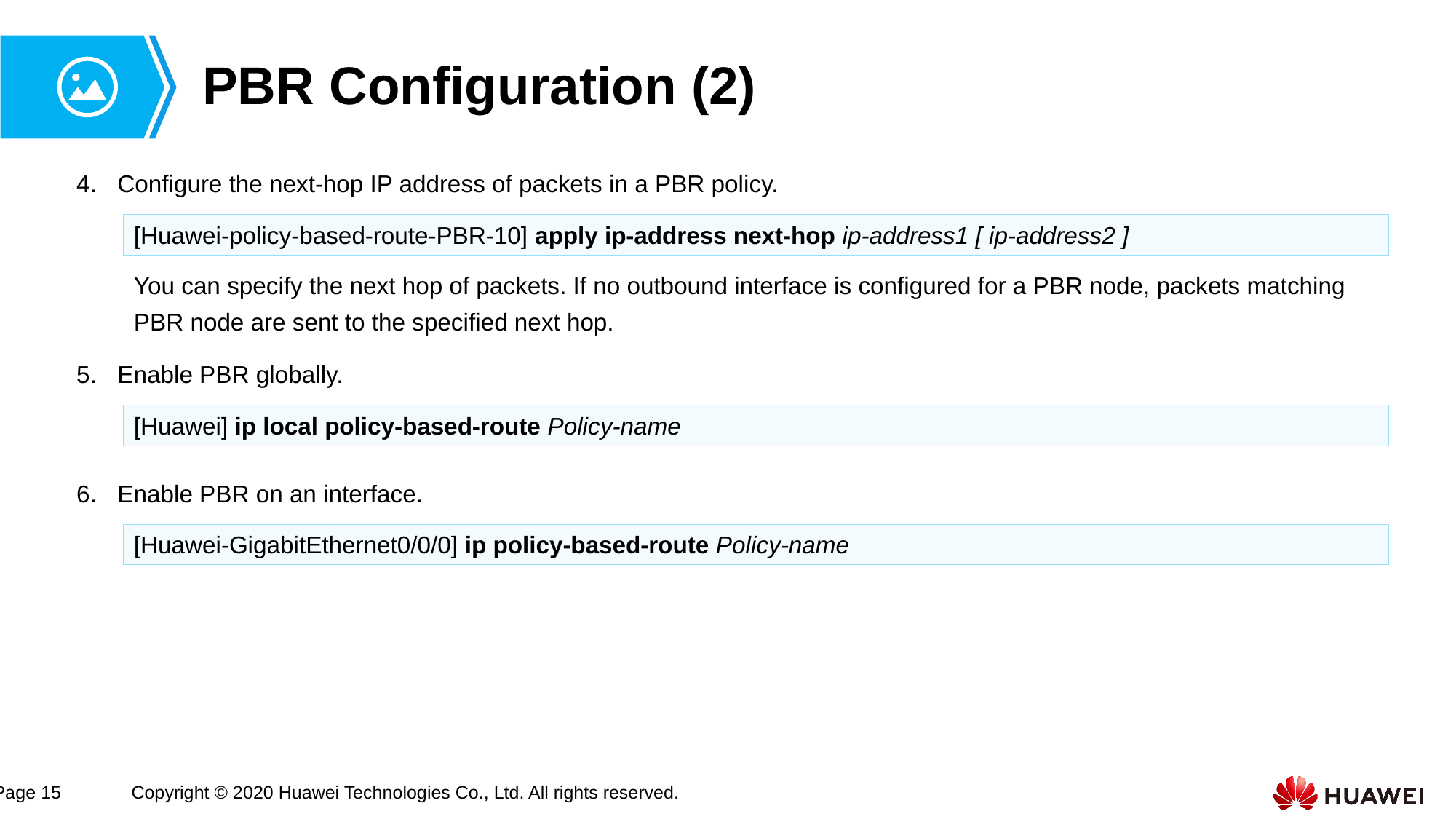

# PBR Configuration (2)
Configure the next-hop IP address of packets in a PBR policy.
[Huawei-policy-based-route-PBR-10] apply ip-address next-hop ip-address1 [ ip-address2 ]
You can specify the next hop of packets. If no outbound interface is configured for a PBR node, packets matching PBR node are sent to the specified next hop.
Enable PBR globally.
[Huawei] ip local policy-based-route Policy-name
Enable PBR on an interface.
[Huawei-GigabitEthernet0/0/0] ip policy-based-route Policy-name